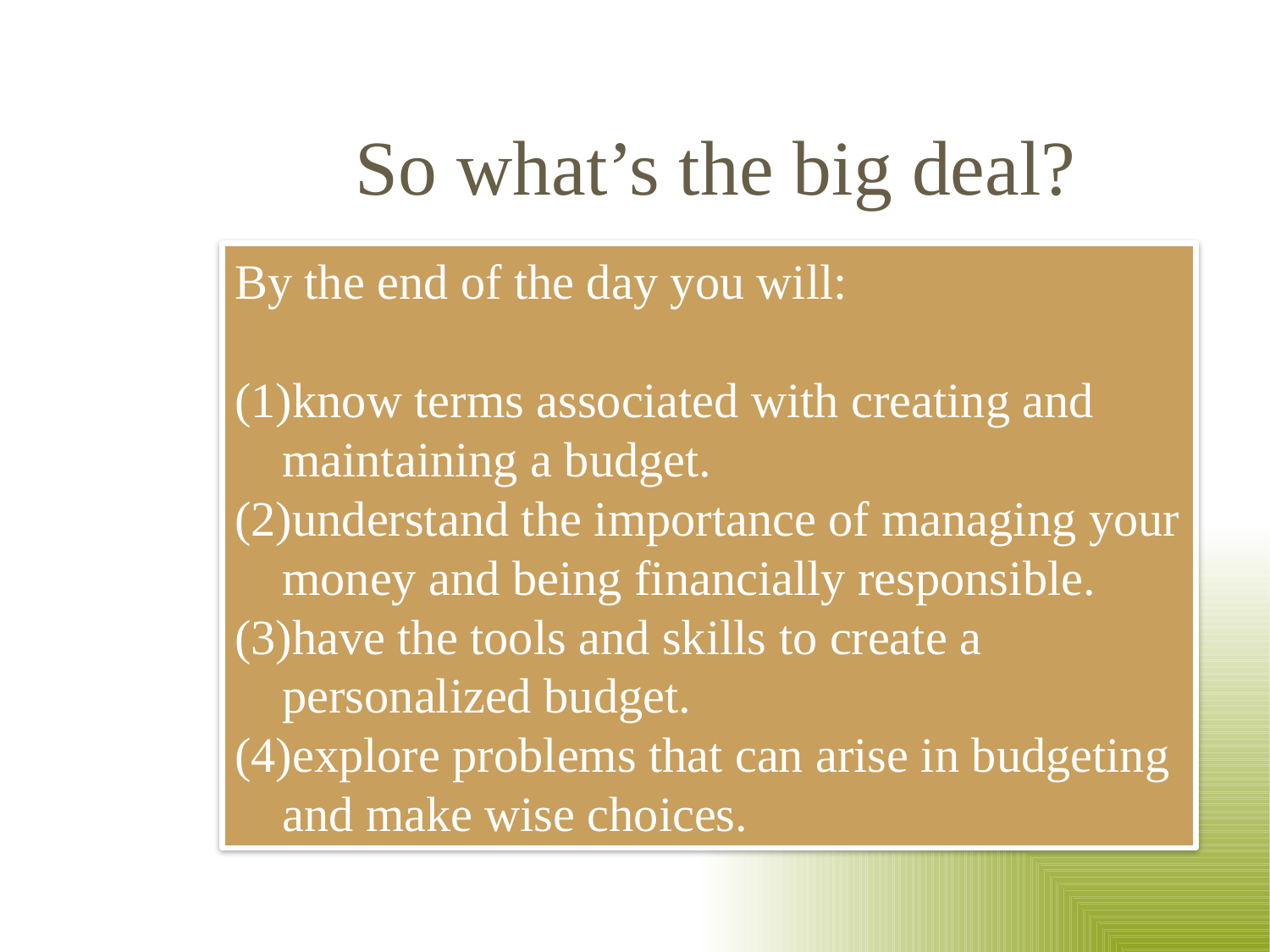

# So what’s the big deal?
By the end of the day you will:

know terms associated with creating and maintaining a budget.
understand the importance of managing your money and being financially responsible.
have the tools and skills to create a personalized budget.
explore problems that can arise in budgeting and make wise choices.
Why are we here today?
What are our goals?